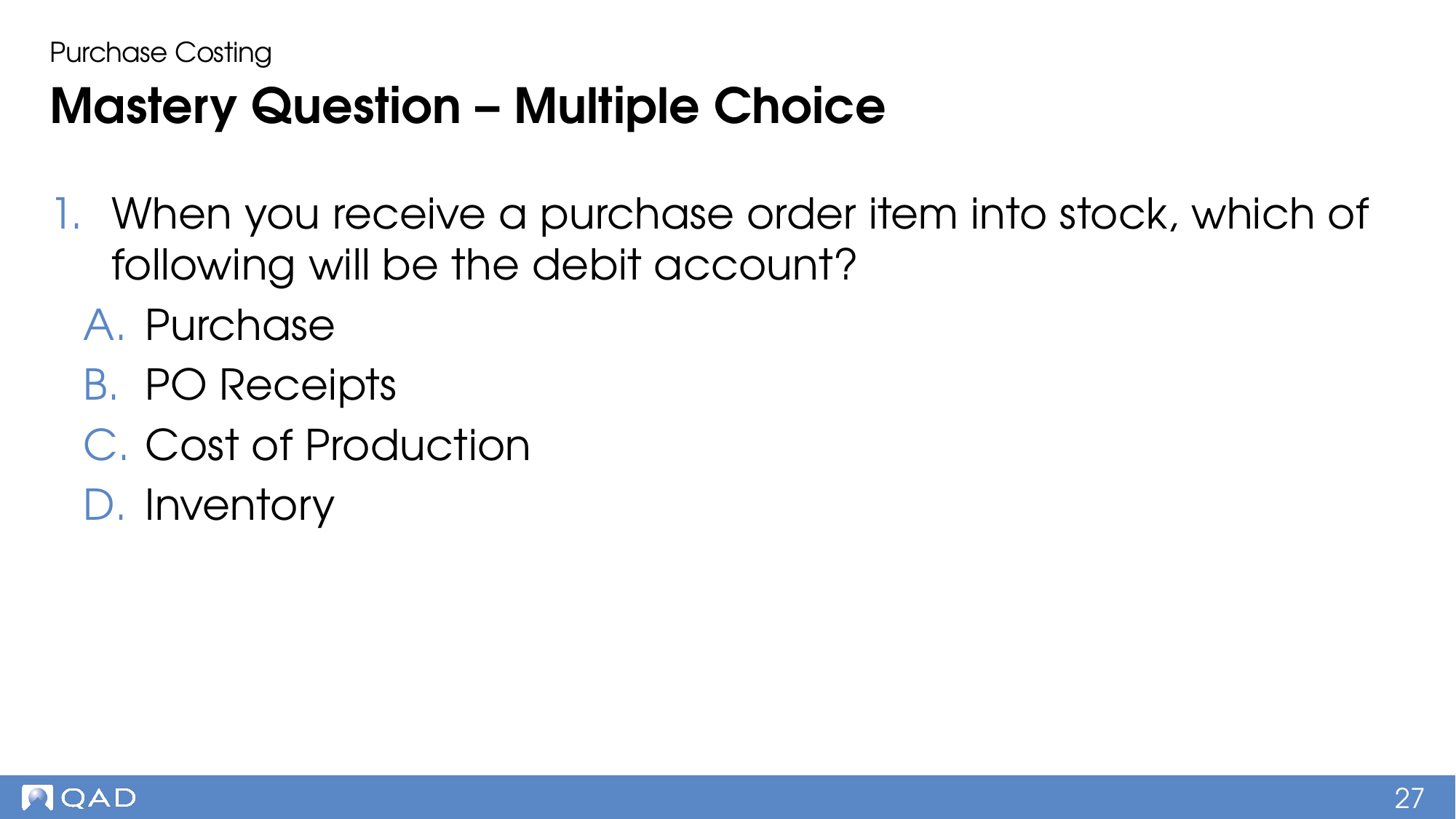

Purchase Costing
# Mastery Question – Multiple Choice
When you receive a purchase order item into stock, which of following will be the debit account?
Purchase
PO Receipts
Cost of Production
Inventory
27